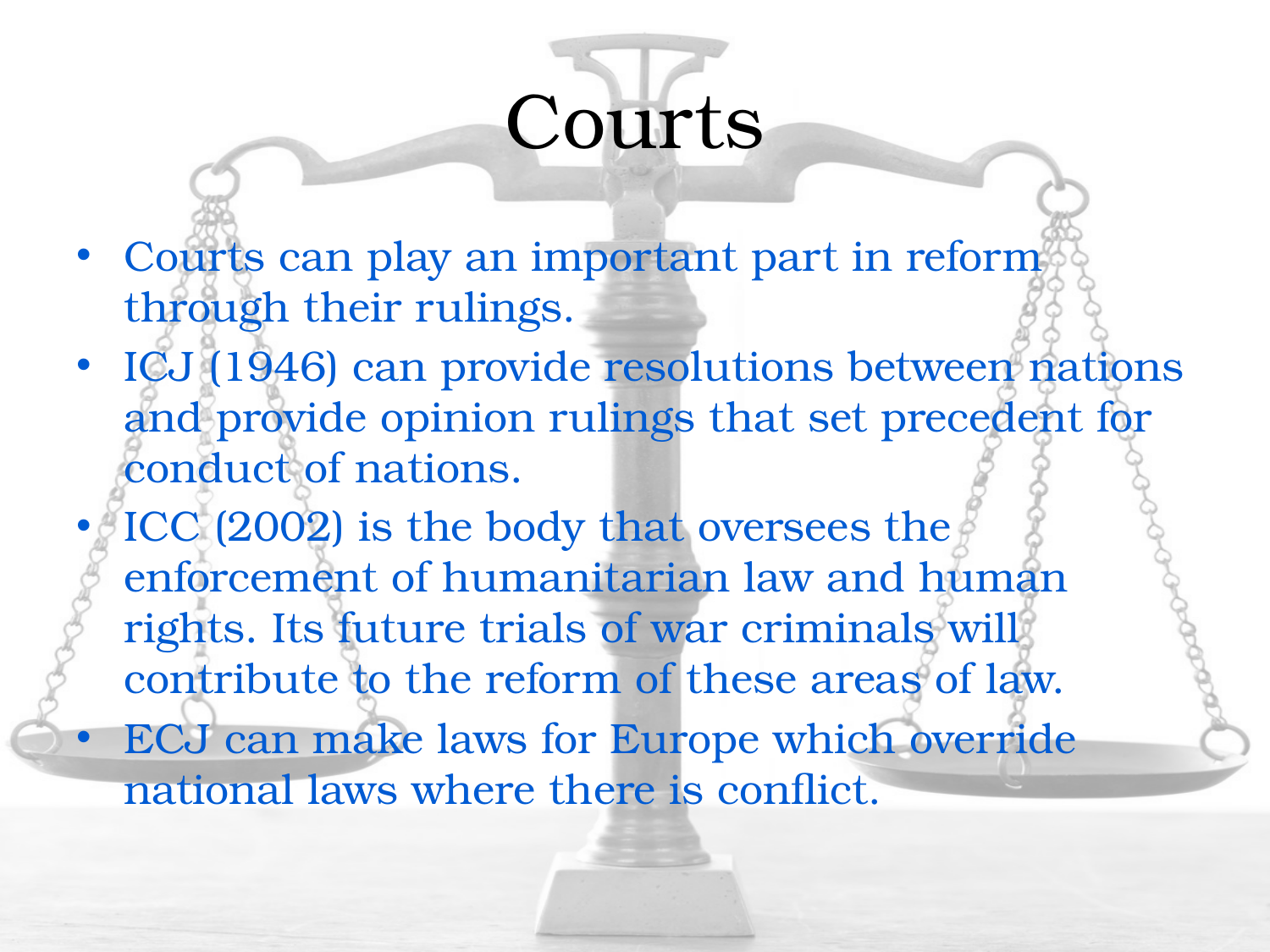

# Courts
Courts can play an important part in reform through their rulings.
ICJ (1946) can provide resolutions between nations and provide opinion rulings that set precedent for conduct of nations.
ICC (2002) is the body that oversees the enforcement of humanitarian law and human rights. Its future trials of war criminals will contribute to the reform of these areas of law.
ECJ can make laws for Europe which override national laws where there is conflict.